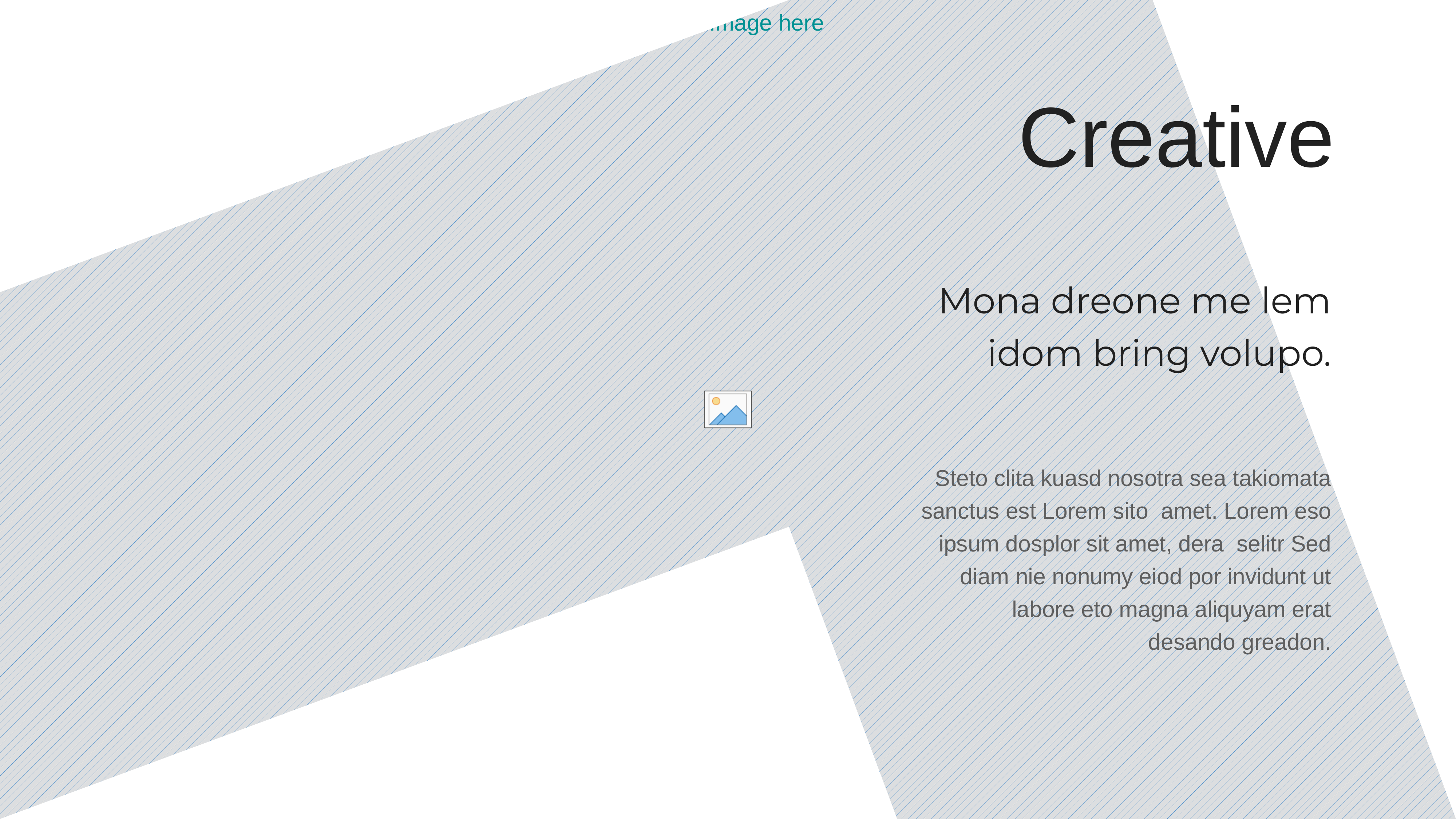

Creative

Mona dreone me lem idom bring volupo.
Steto clita kuasd nosotra sea takiomata sanctus est Lorem sito  amet. Lorem eso ipsum dosplor sit amet, dera  selitr Sed diam nie nonumy eiod por invidunt ut labore eto magna aliquyam erat desando greadon.